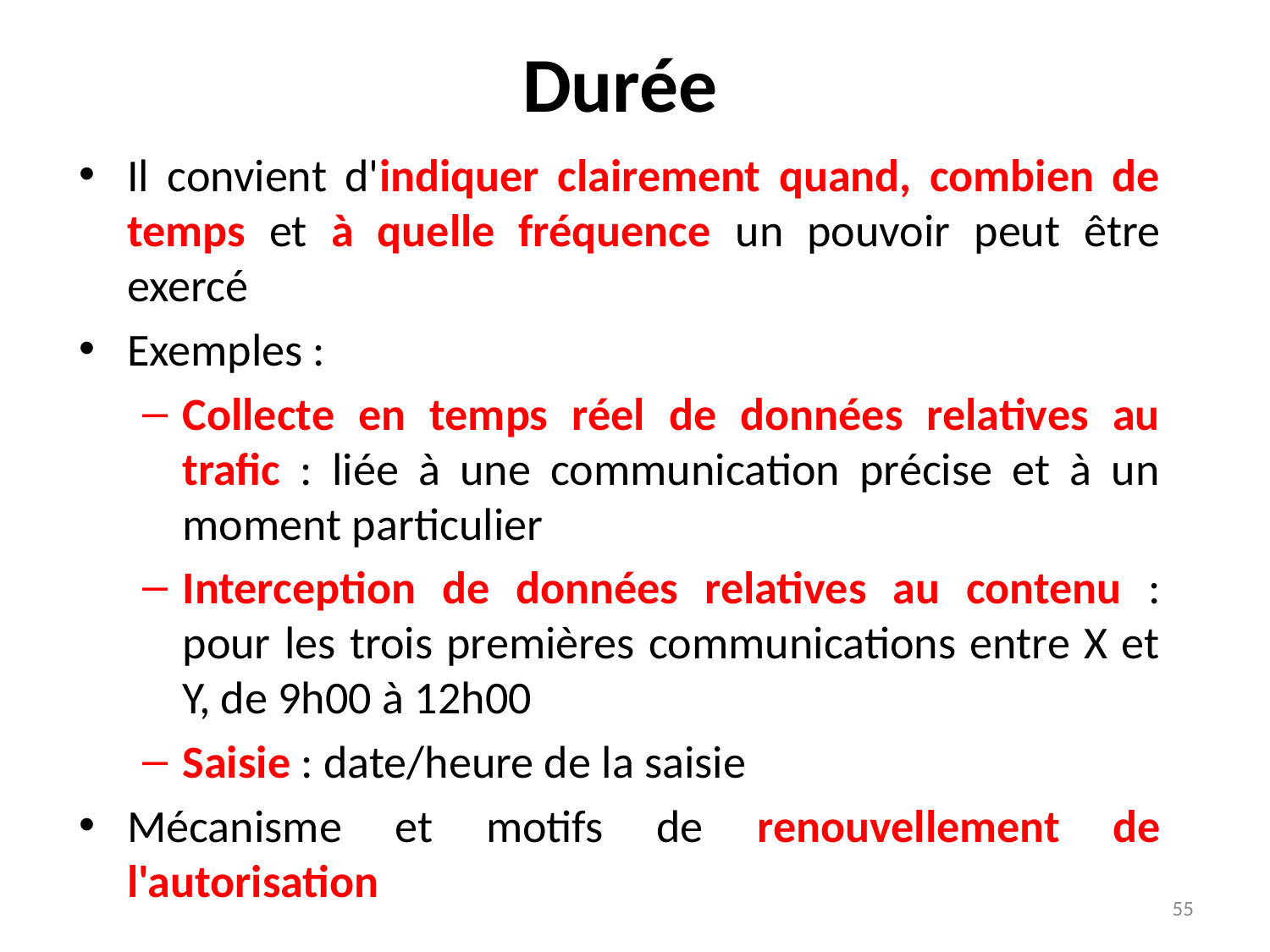

# Durée
Il convient d'indiquer clairement quand, combien de temps et à quelle fréquence un pouvoir peut être exercé
Exemples :
Collecte en temps réel de données relatives au trafic : liée à une communication précise et à un moment particulier
Interception de données relatives au contenu : pour les trois premières communications entre X et Y, de 9h00 à 12h00
Saisie : date/heure de la saisie
Mécanisme et motifs de renouvellement de l'autorisation
55